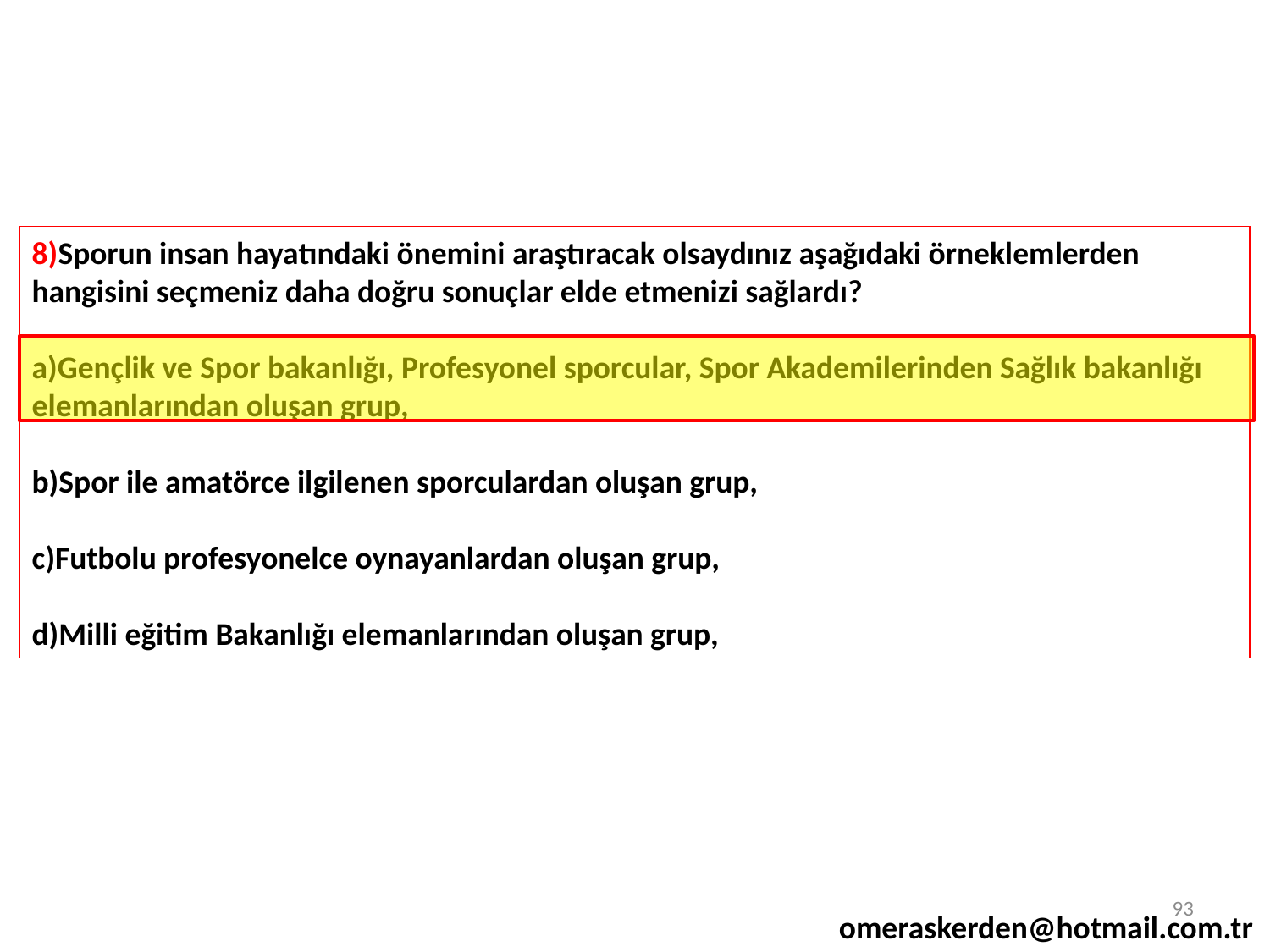

8)Sporun insan hayatındaki önemini araştıracak olsaydınız aşağıdaki örneklemlerden  hangisini seçmeniz daha doğru sonuçlar elde etmenizi sağlardı?

a)Gençlik ve Spor bakanlığı, Profesyonel sporcular, Spor Akademilerinden Sağlık bakanlığı elemanlarından oluşan grup,

b)Spor ile amatörce ilgilenen sporculardan oluşan grup,

c)Futbolu profesyonelce oynayanlardan oluşan grup,

d)Milli eğitim Bakanlığı elemanlarından oluşan grup,

93
omeraskerden@hotmail.com.tr